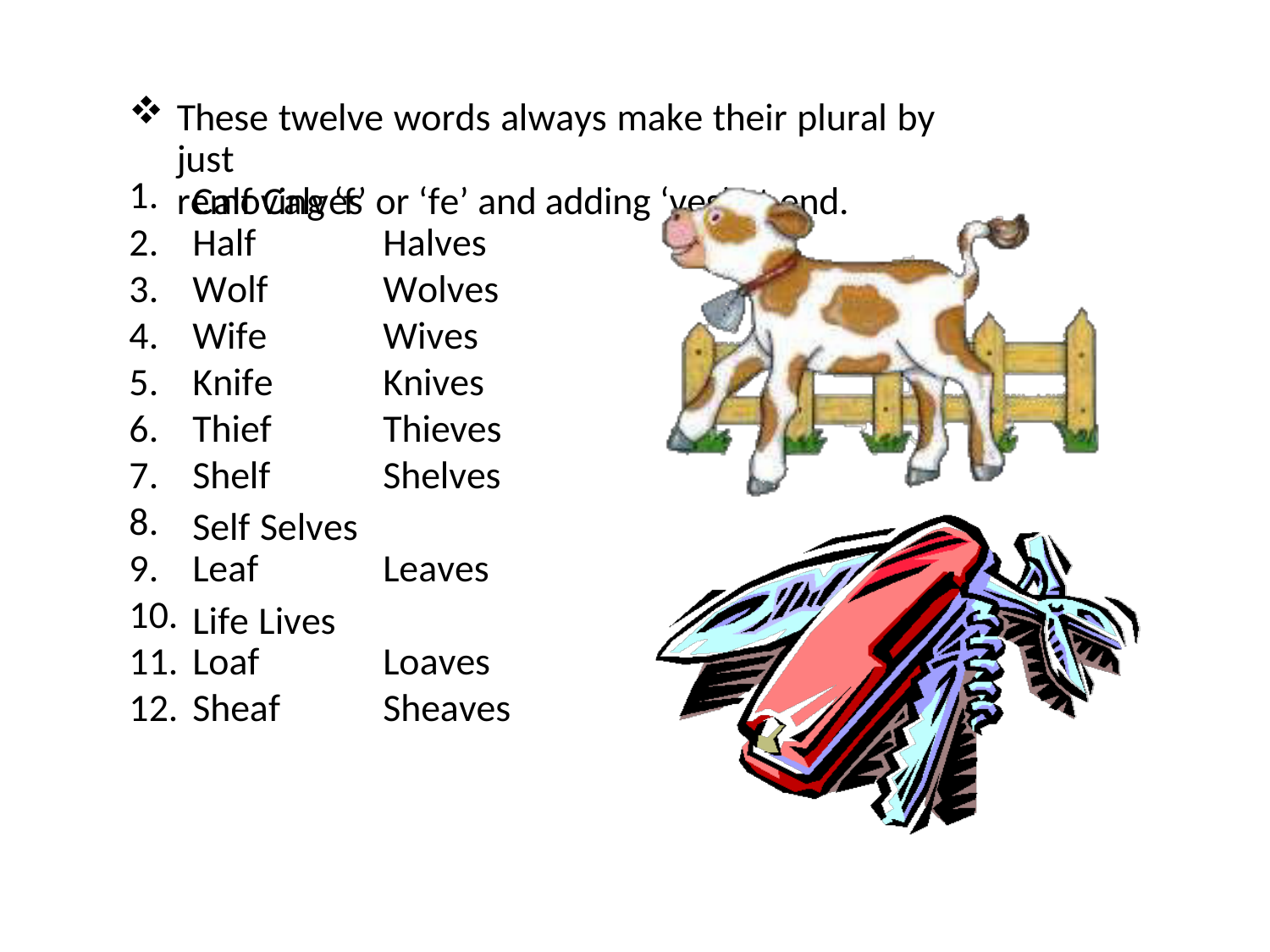

These twelve words always make their plural by just
removing ‘f’ or ‘fe’ and adding ‘ves’ at end.

| 1. | Calf Calves |  |
| --- | --- | --- |
| 2. | Half | Halves |
| 3. | Wolf | Wolves |
| 4. | Wife | Wives |
| 5. | Knife | Knives |
| 6. | Thief | Thieves |
| 7. | Shelf | Shelves |
| 8. | Self Selves |  |
| 9. | Leaf | Leaves |
| 10. | Life Lives |  |
| 11. | Loaf | Loaves |
| 12. | Sheaf | Sheaves |